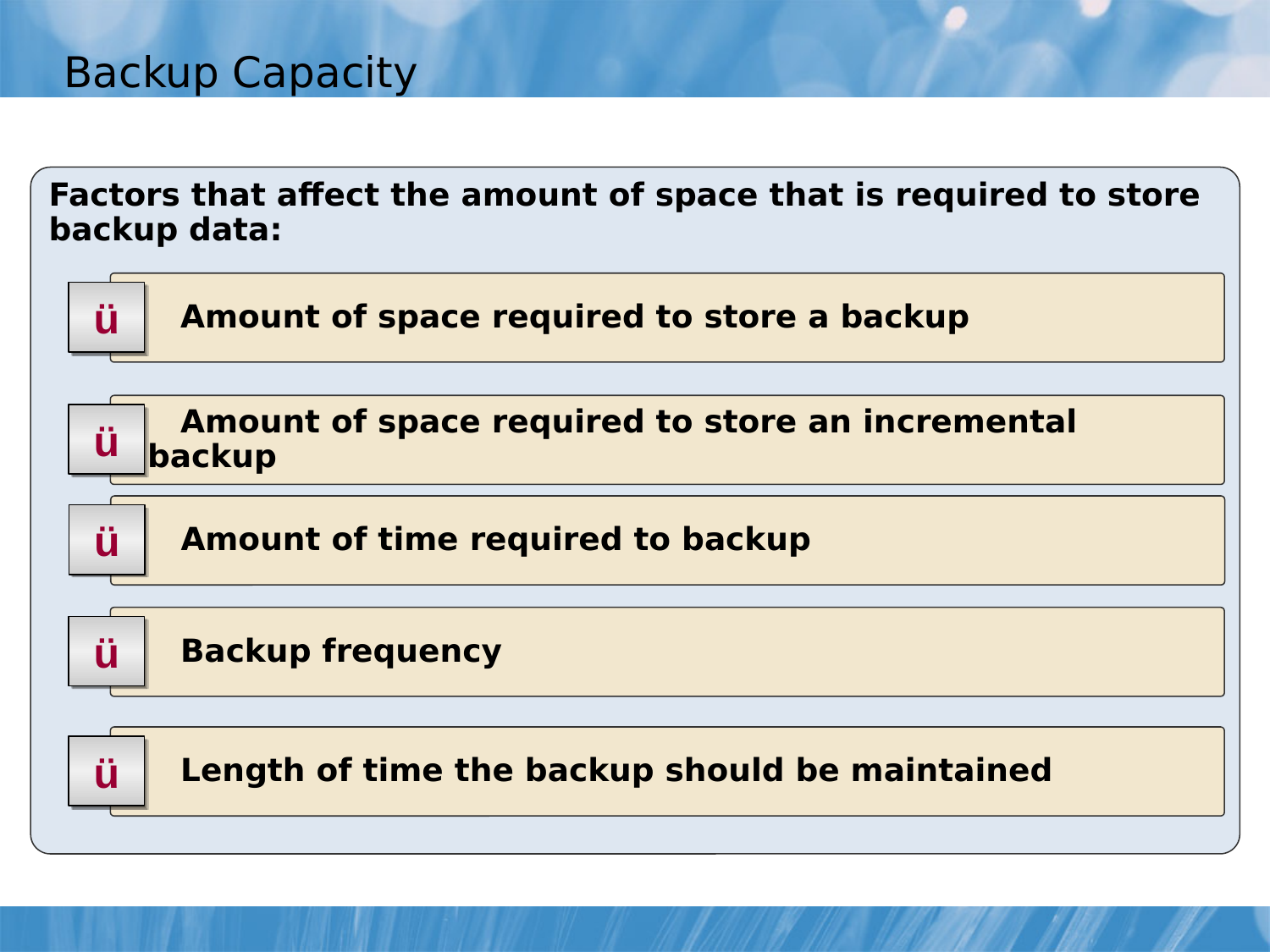

# Backup Capacity
Factors that affect the amount of space that is required to store backup data:
	   Amount of space required to store a backup
ü
	   Amount of space required to store an incremental backup
ü
	   Amount of time required to backup
ü
	   Backup frequency
ü
	   Length of time the backup should be maintained
ü